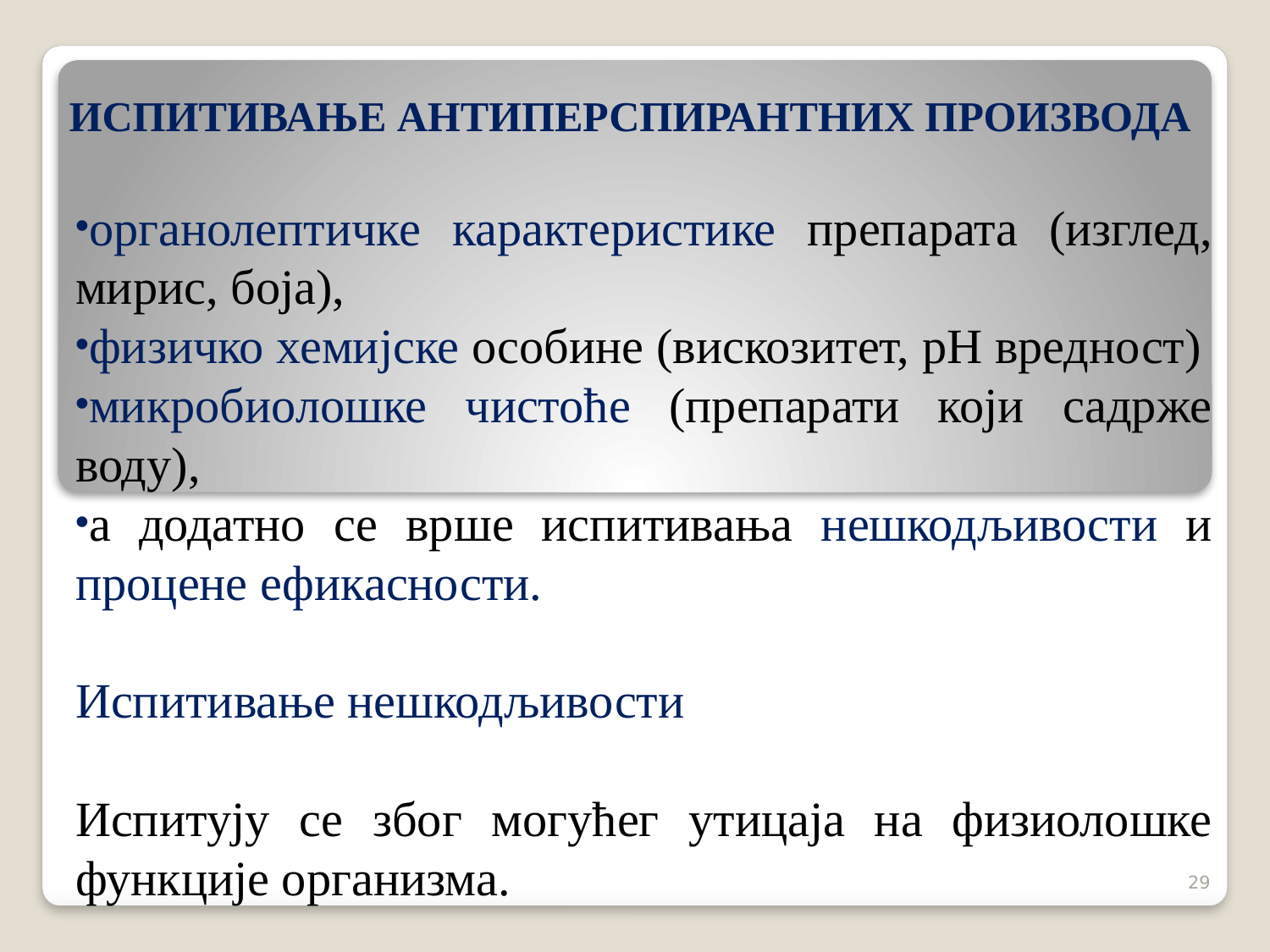

# ИСПИТИВАЊЕ АНТИПЕРСПИРАНТНИХ ПРОИЗВОДА
органолептичке карактеристике препарата (изглед, мирис, боја),
физичко хемијске особине (вискозитет, pH вредност)
микробиолошке чистоће (препарати који садрже воду),
а додатно се врше испитивања нешкодљивости и процене ефикасности.

Испитивање нешкодљивости

Испитују се због могућег утицаја на физиолошке функције организма.

29